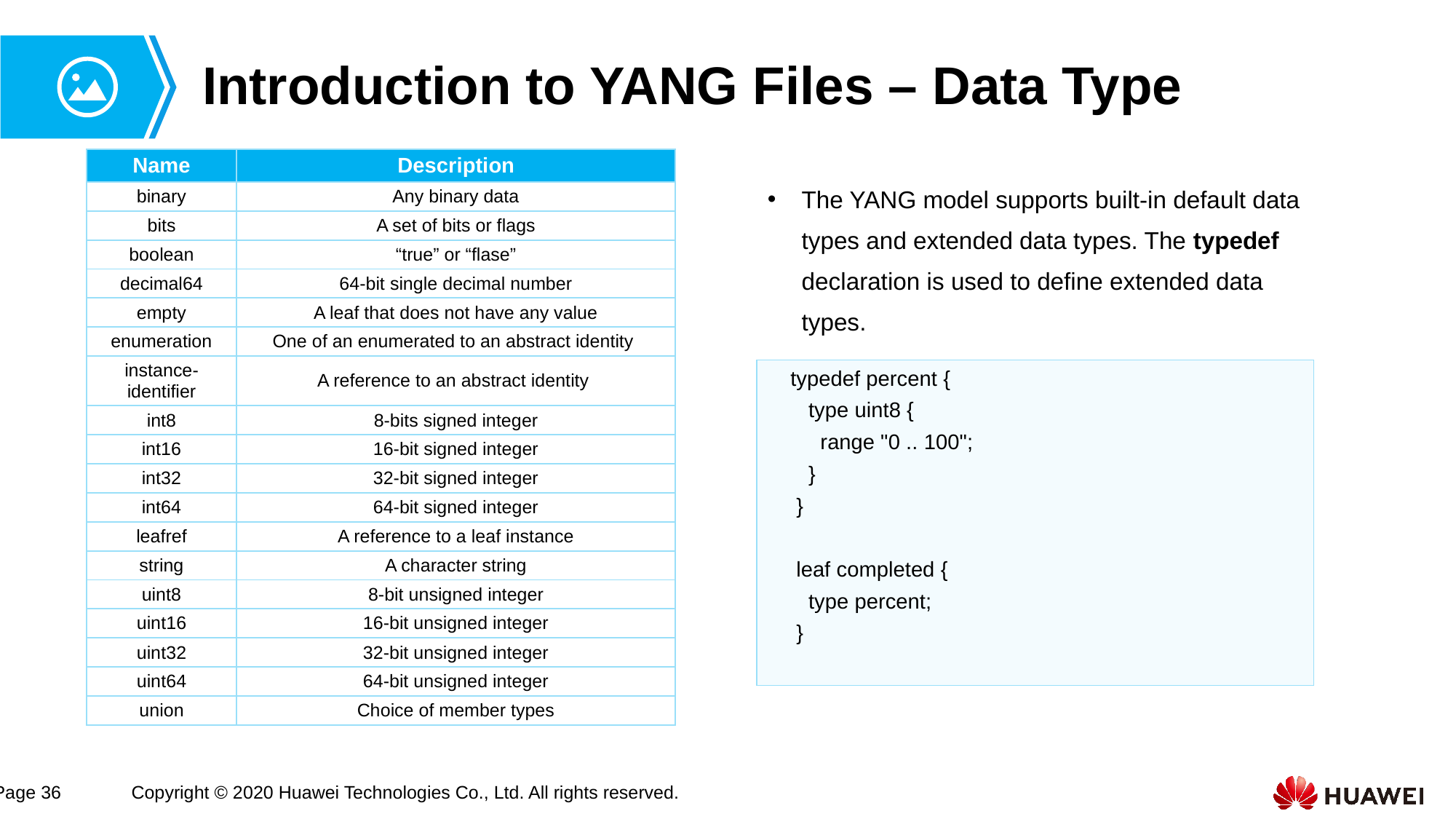

# Introduction to YANG Files – Data Type
| Name | Description |
| --- | --- |
| binary | Any binary data |
| bits | A set of bits or flags |
| boolean | “true” or “flase” |
| decimal64 | 64-bit single decimal number |
| empty | A leaf that does not have any value |
| enumeration | One of an enumerated to an abstract identity |
| instance-identifier | A reference to an abstract identity |
| int8 | 8-bits signed integer |
| int16 | 16-bit signed integer |
| int32 | 32-bit signed integer |
| int64 | 64-bit signed integer |
| leafref | A reference to a leaf instance |
| string | A character string |
| uint8 | 8-bit unsigned integer |
| uint16 | 16-bit unsigned integer |
| uint32 | 32-bit unsigned integer |
| uint64 | 64-bit unsigned integer |
| union | Choice of member types |
The YANG model supports built-in default data types and extended data types. The typedef declaration is used to define extended data types.
    typedef percent {
       type uint8 {
         range "0 .. 100";
       }
     }

     leaf completed {
       type percent;
     }